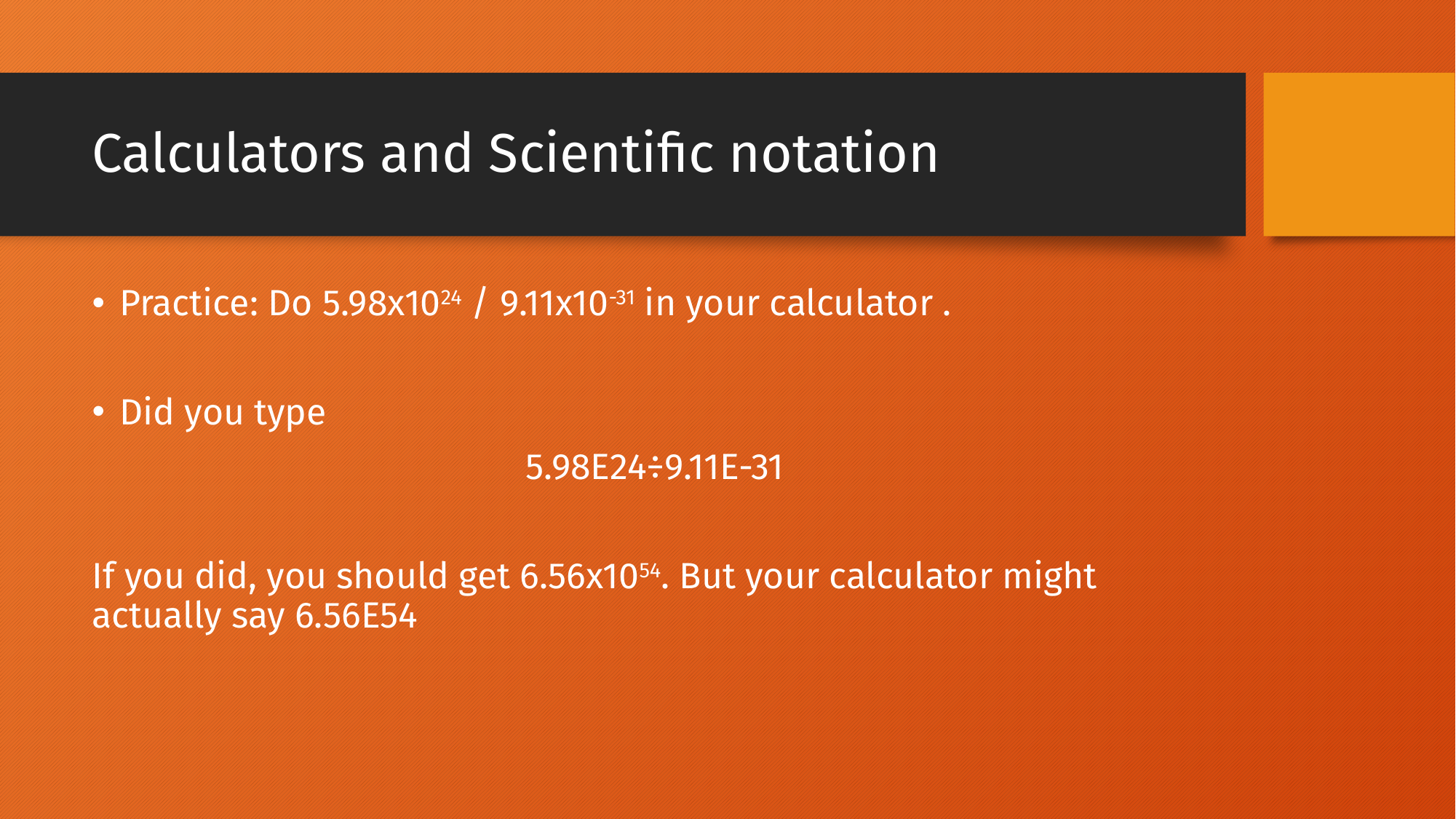

# Calculators and Scientific notation
Practice: Do 5.98x1024 / 9.11x10-31 in your calculator .

Did you type
5.98E24÷9.11E-31

If you did, you should get 6.56x1054. But your calculator might actually say 6.56E54